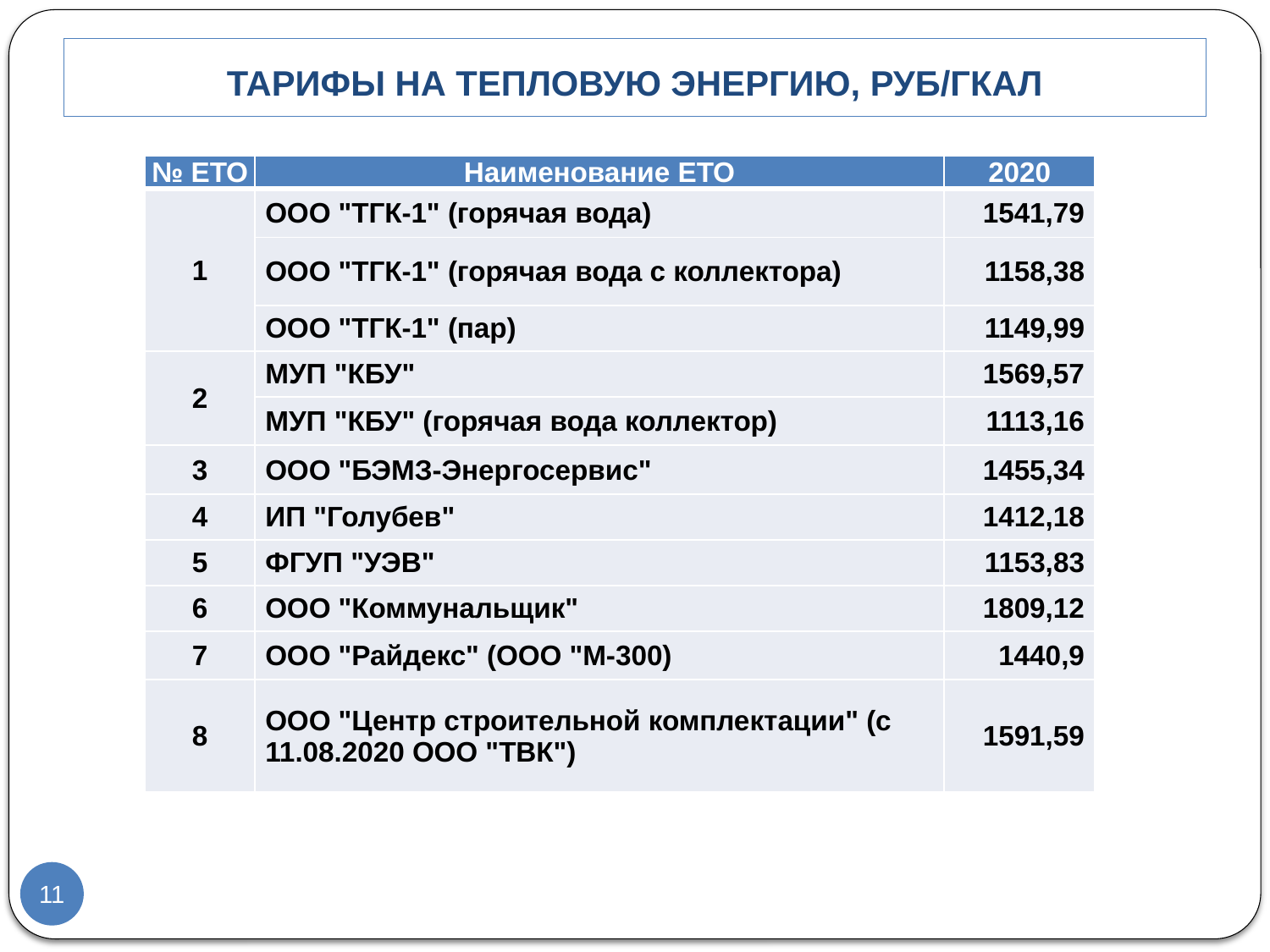

# Тарифы на тепловую энергию, руб/Гкал
| № ЕТО | Наименование ЕТО | 2020 |
| --- | --- | --- |
| 1 | ООО "ТГК-1" (горячая вода) | 1541,79 |
|  | ООО "ТГК-1" (горячая вода с коллектора) | 1158,38 |
|  | ООО "ТГК-1" (пар) | 1149,99 |
| 2 | МУП "КБУ" | 1569,57 |
|  | МУП "КБУ" (горячая вода коллектор) | 1113,16 |
| 3 | ООО "БЭМЗ-Энергосервис" | 1455,34 |
| 4 | ИП "Голубев" | 1412,18 |
| 5 | ФГУП "УЭВ" | 1153,83 |
| 6 | ООО "Коммунальщик" | 1809,12 |
| 7 | ООО "Райдекс" (ООО "М-300) | 1440,9 |
| 8 | ООО "Центр строительной комплектации" (с 11.08.2020 ООО "ТВК") | 1591,59 |

11